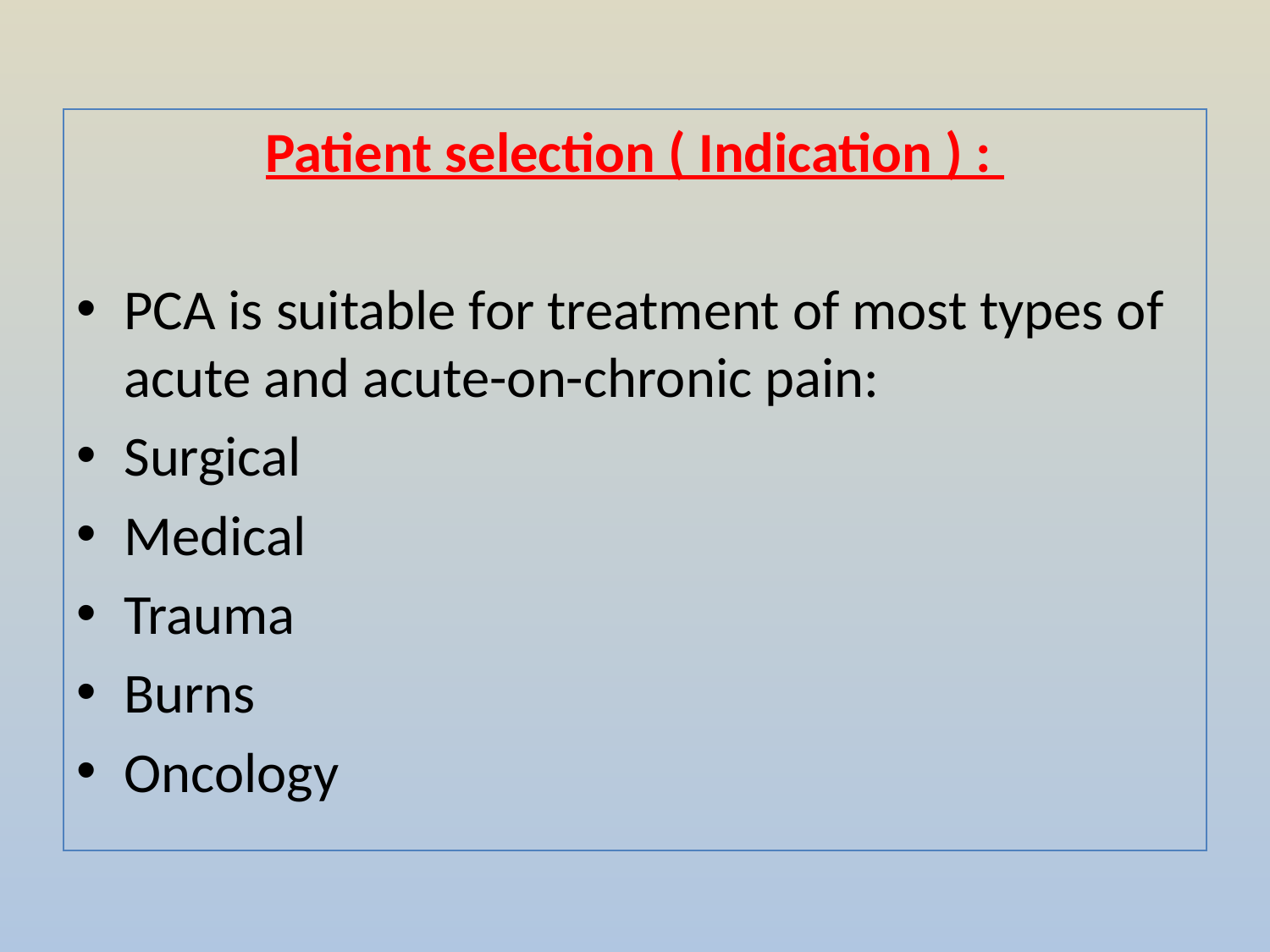

Patient selection ( Indication ) :

PCA is suitable for treatment of most types of acute and acute-on-chronic pain:
Surgical
Medical
Trauma
Burns
Oncology